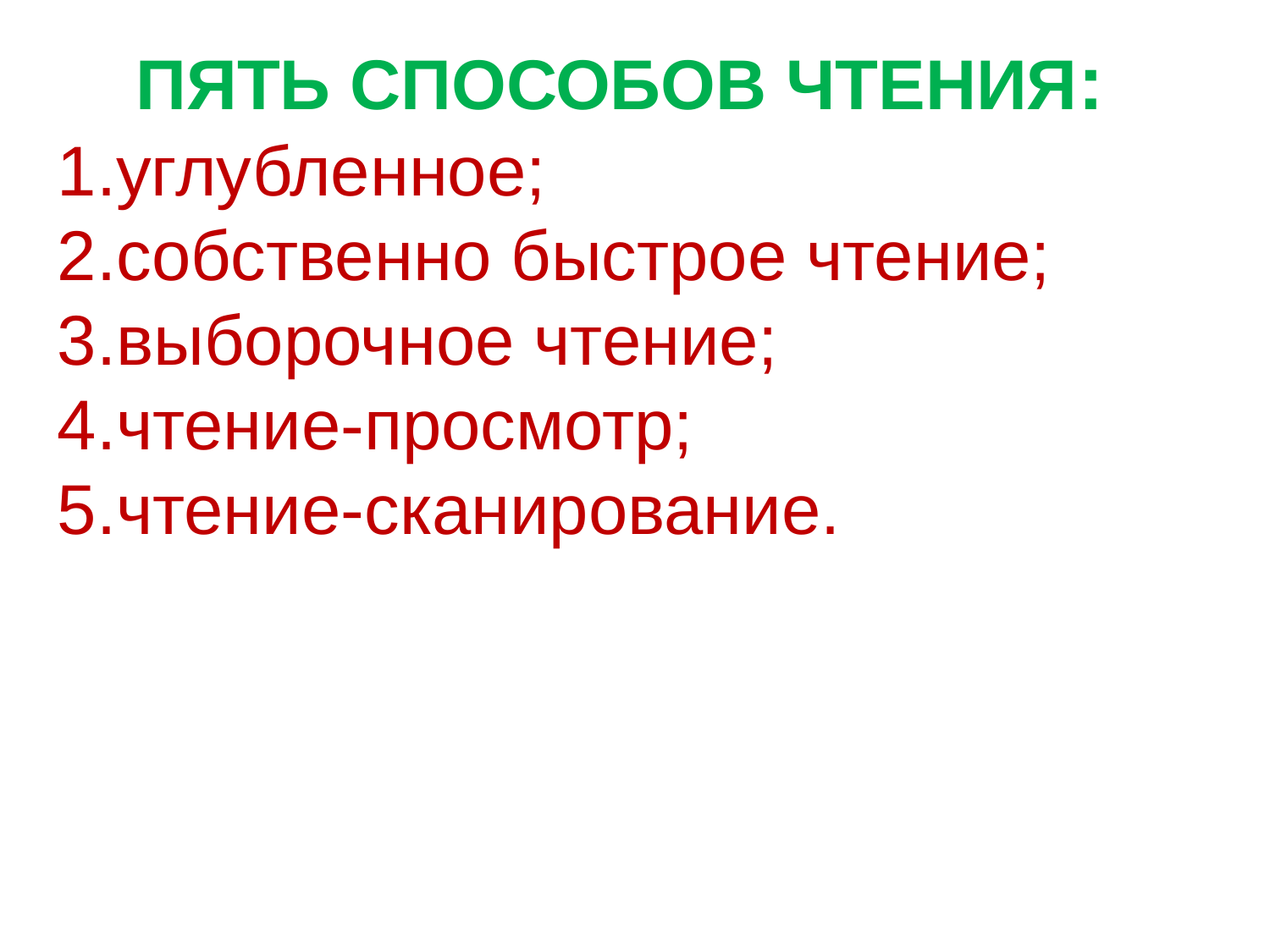

ПЯТЬ СПОСОБОВ ЧТЕНИЯ:
углубленное;
собственно быстрое чтение;
выборочное чтение;
чтение-просмотр;
чтение-сканирование.